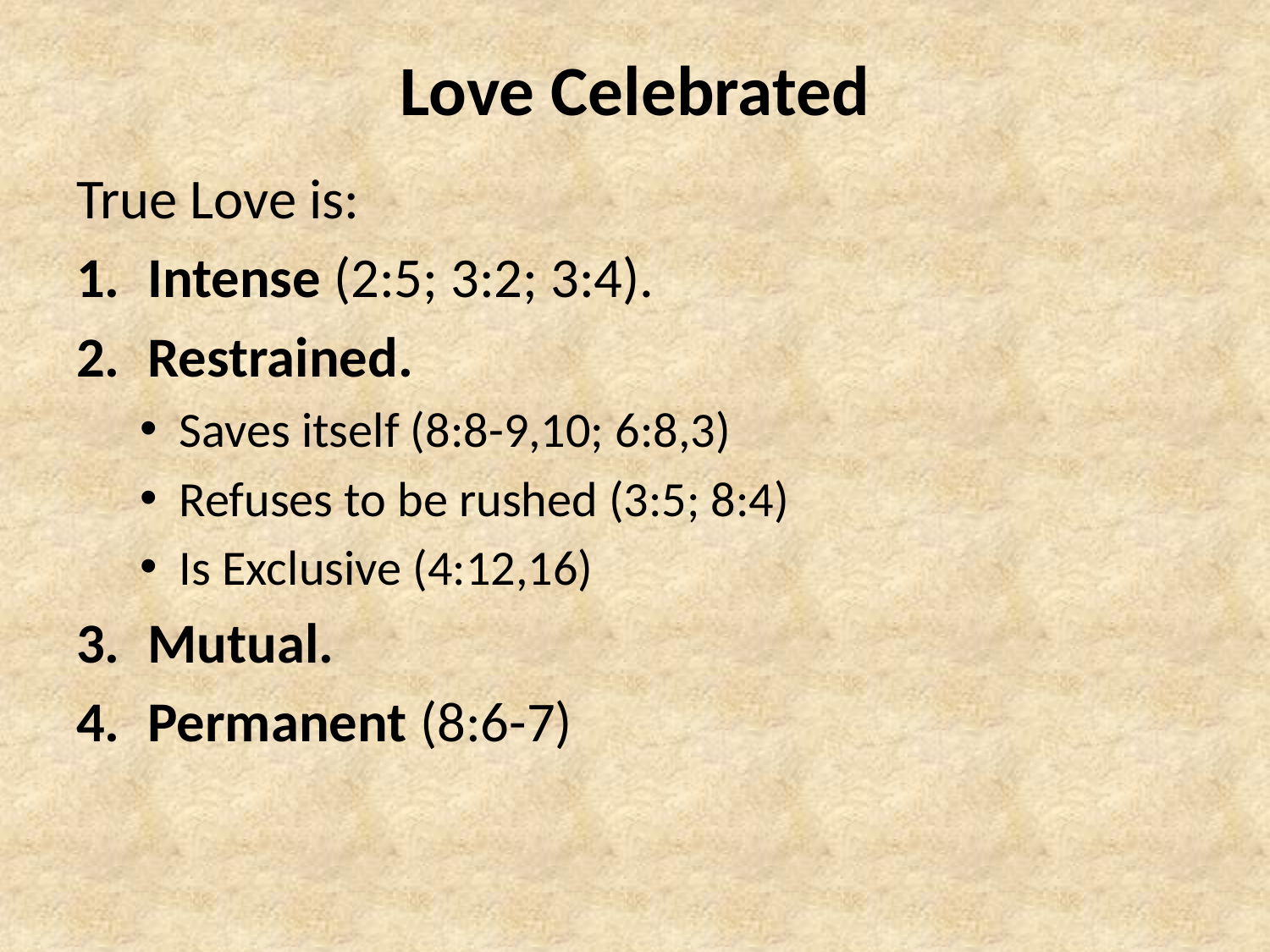

# Love Celebrated
True Love is:
Intense (2:5; 3:2; 3:4).
Restrained.
Saves itself (8:8-9,10; 6:8,3)
Refuses to be rushed (3:5; 8:4)
Is Exclusive (4:12,16)
Mutual.
Permanent (8:6-7)